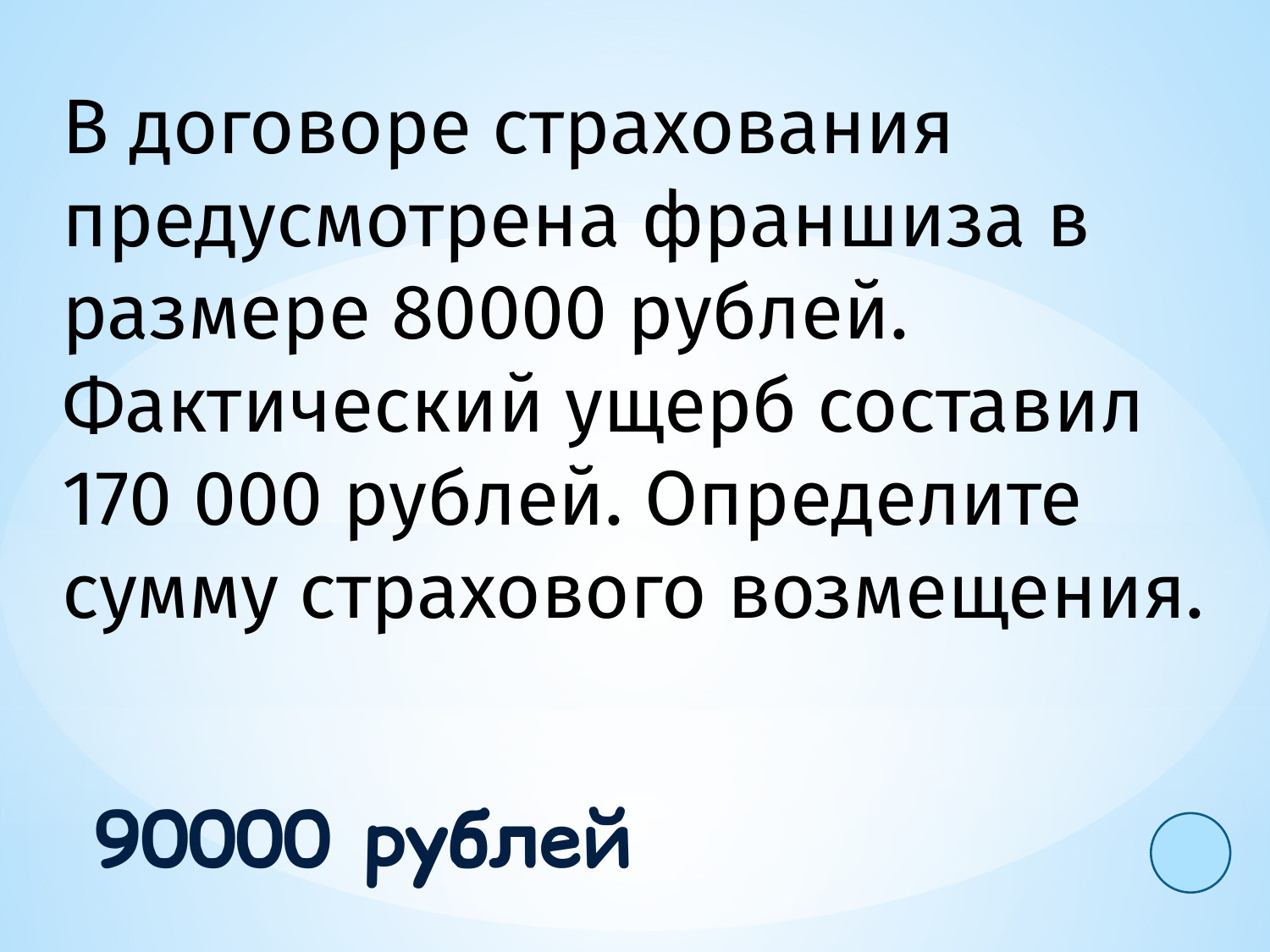

В договоре страхования предусмотрена франшиза в размере 80000 рублей. Фактический ущерб составил 170 000 рублей. Определите сумму страхового возмещения.
90000 рублей